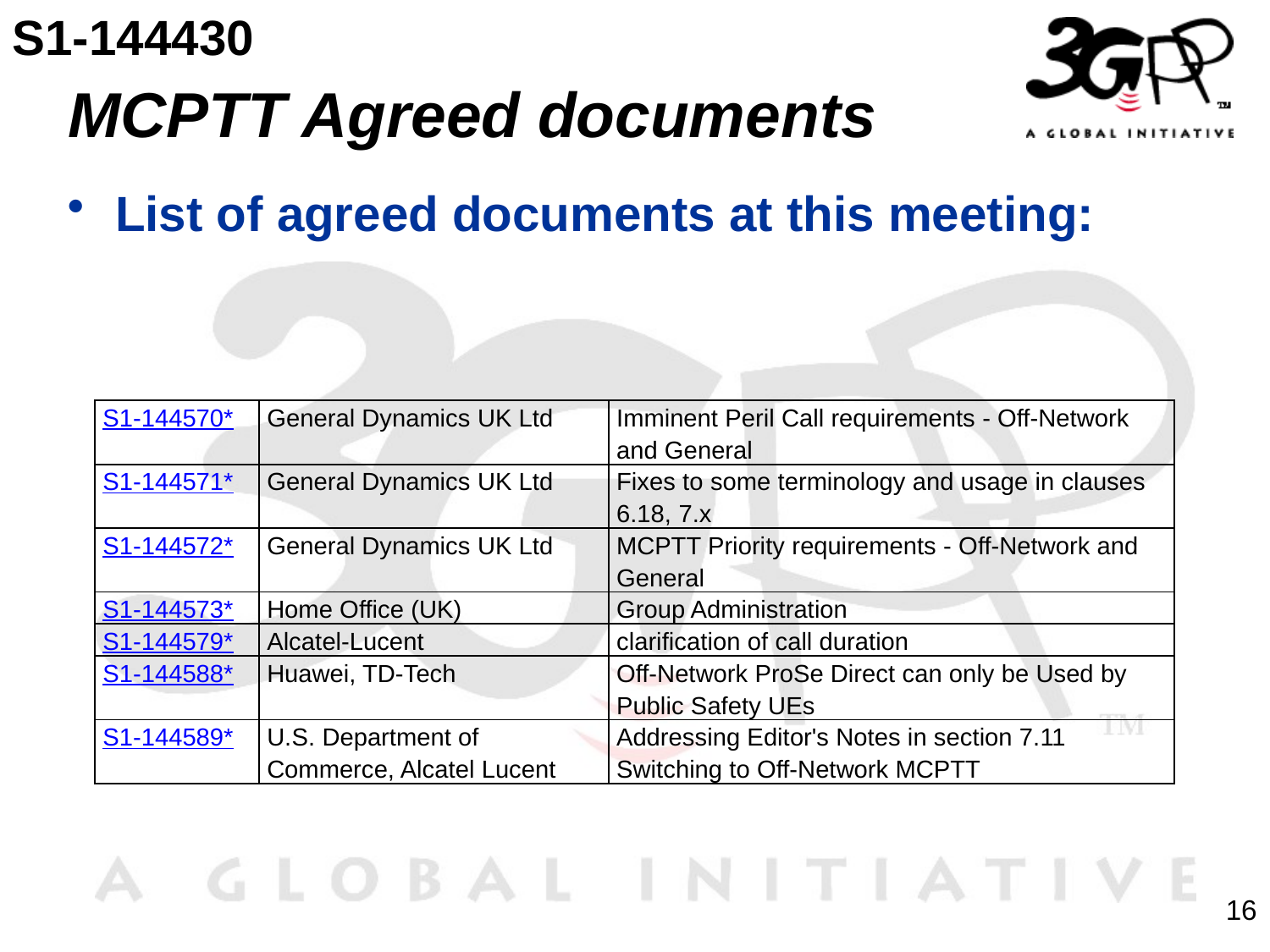

S1-144430
# MCPTT Agreed documents
List of agreed documents at this meeting:

| S1-144570\* | General Dynamics UK Ltd | Imminent Peril Call requirements - Off-Network and General |
| --- | --- | --- |
| S1-144571\* | General Dynamics UK Ltd | Fixes to some terminology and usage in clauses 6.18, 7.x |
| S1-144572\* | General Dynamics UK Ltd | MCPTT Priority requirements - Off-Network and General |
| S1-144573\* | Home Office (UK) | Group Administration |
| S1-144579\* | Alcatel-Lucent | clarification of call duration |
| S1-144588\* | Huawei, TD-Tech | Off-Network ProSe Direct can only be Used by Public Safety UEs |
| S1-144589\* | U.S. Department of Commerce, Alcatel Lucent | Addressing Editor's Notes in section 7.11 Switching to Off-Network MCPTT |
16